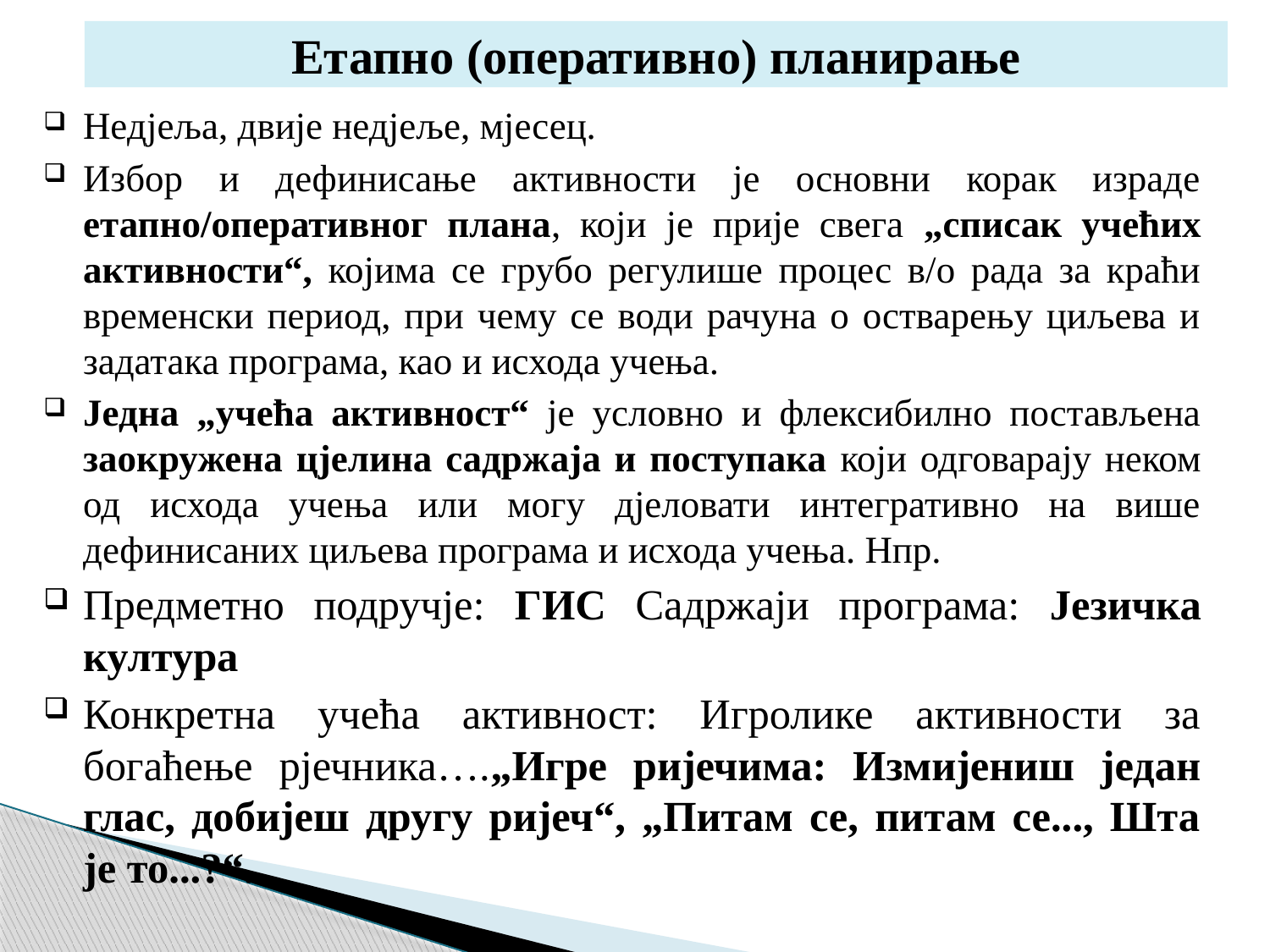

# Етапно (оперативно) планирање
Недјеља, двије недјеље, мјесец.
Избор и дефинисање активности је основни корак израде етапно/оперативног плана, који је прије свега „списак учећих активности“, којима се грубо регулише процес в/о рада за краћи временски период, при чему се води рачуна о остварењу циљева и задатака програма, као и исхода учења.
Једна „учећа активност“ је условно и флексибилно постављена заокружена цјелина садржаја и поступака који одговарају неком од исхода учења или могу дјеловати интегративно на више дефинисаних циљева програма и исхода учења. Нпр.
Предметно подручје: ГИС Садржаји програма: Језичка култура
Конкретна учећа активност: Игролике активности за богаћење рјечника….„Игре ријечима: Измијениш један глас, добијеш другу ријеч“, „Питам се, питам се..., Шта је то...?“.